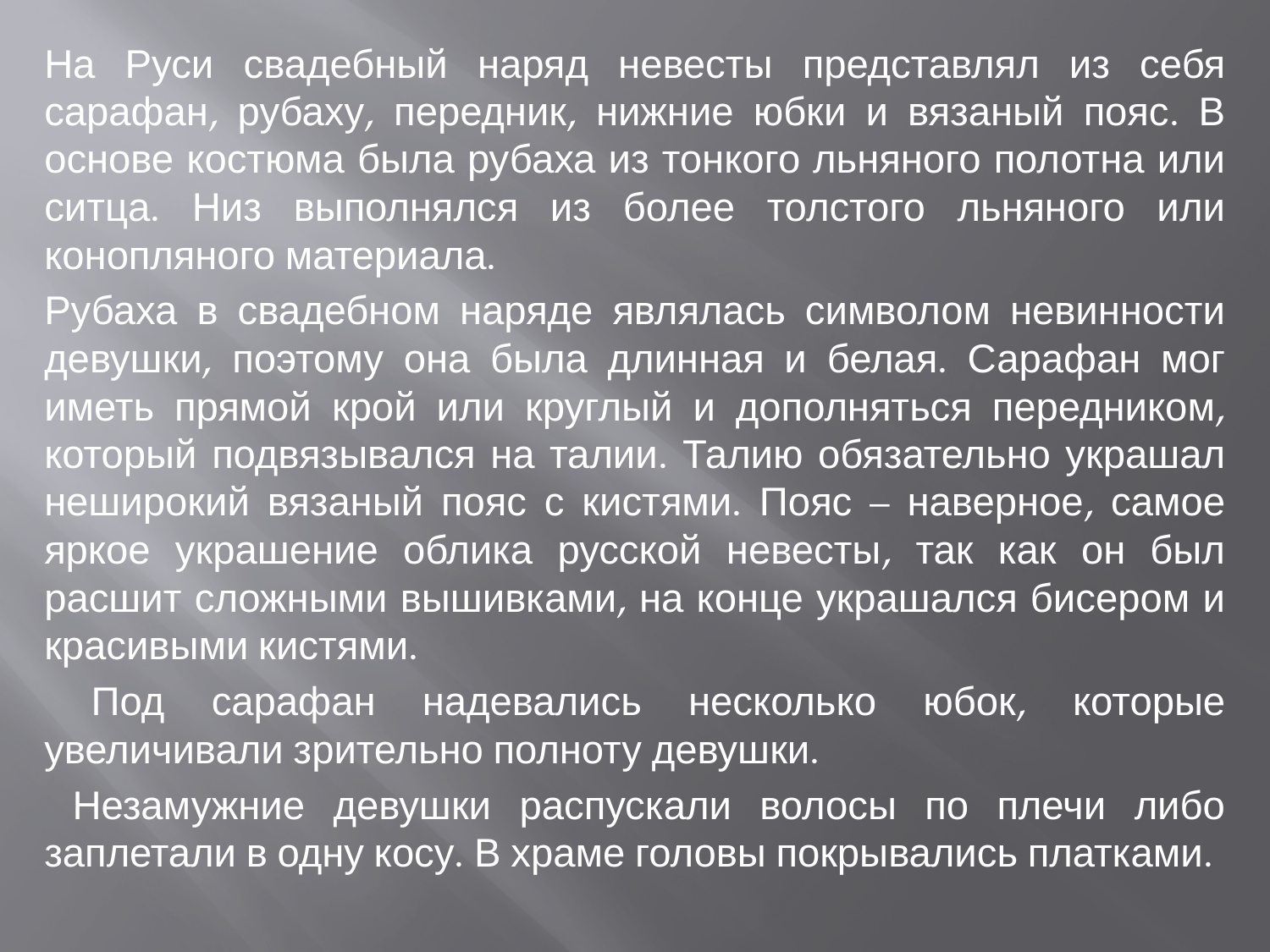

На Руси свадебный наряд невесты представлял из себя сарафан, рубаху, передник, нижние юбки и вязаный пояс. В основе костюма была рубаха из тонкого льняного полотна или ситца. Низ выполнялся из более толстого льняного или конопляного материала.
Рубаха в свадебном наряде являлась символом невинности девушки, поэтому она была длинная и белая. Сарафан мог иметь прямой крой или круглый и дополняться передником, который подвязывался на талии. Талию обязательно украшал неширокий вязаный пояс с кистями. Пояс – наверное, самое яркое украшение облика русской невесты, так как он был расшит сложными вышивками, на конце украшался бисером и красивыми кистями.
 Под сарафан надевались несколько юбок, которые увеличивали зрительно полноту девушки.
 Незамужние девушки распускали волосы по плечи либо заплетали в одну косу. В храме головы покрывались платками.